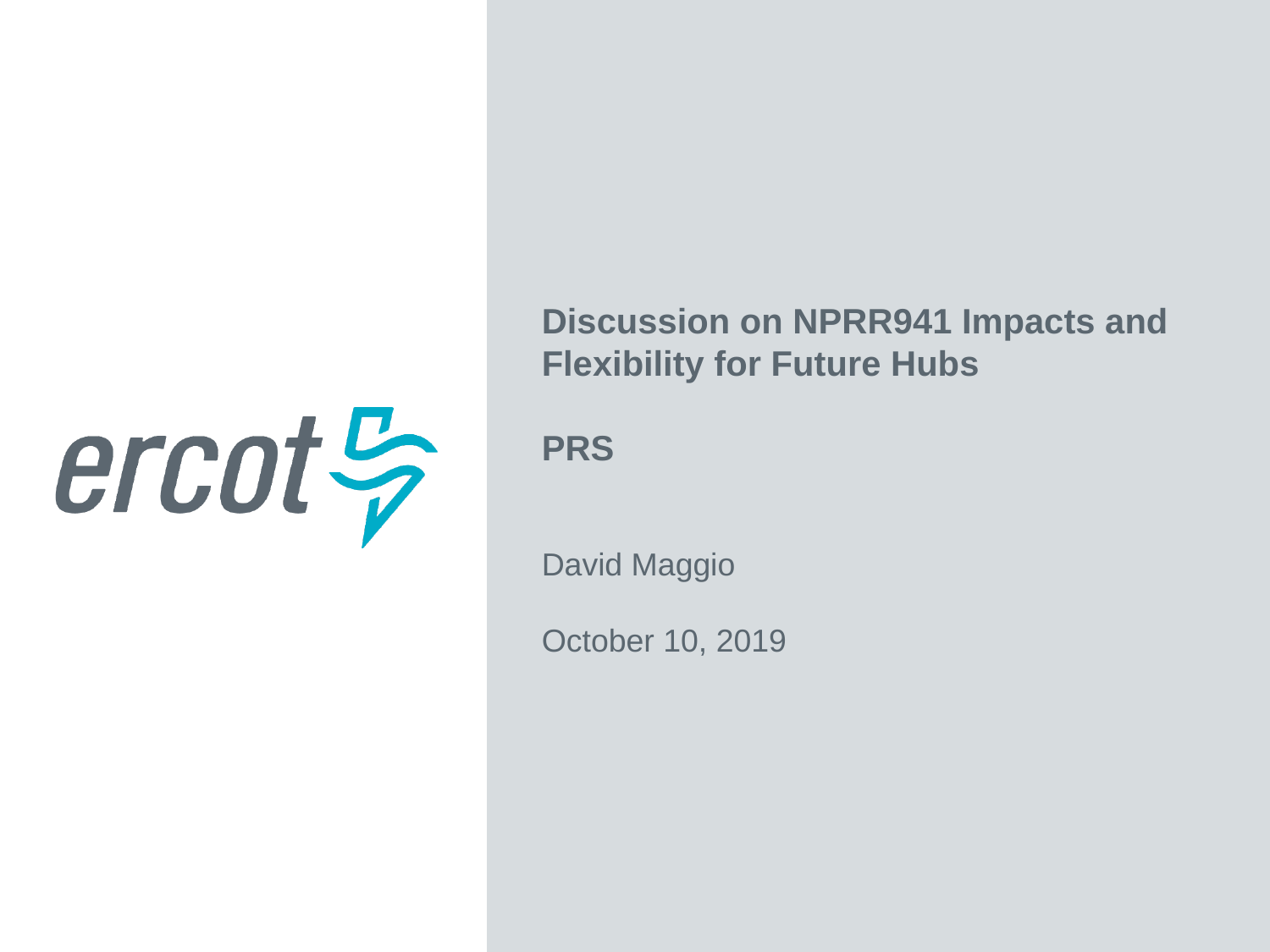

Discussion on NPRR941 Impacts and Flexibility for Future Hubs

PRS

David Maggio

October 10, 2019